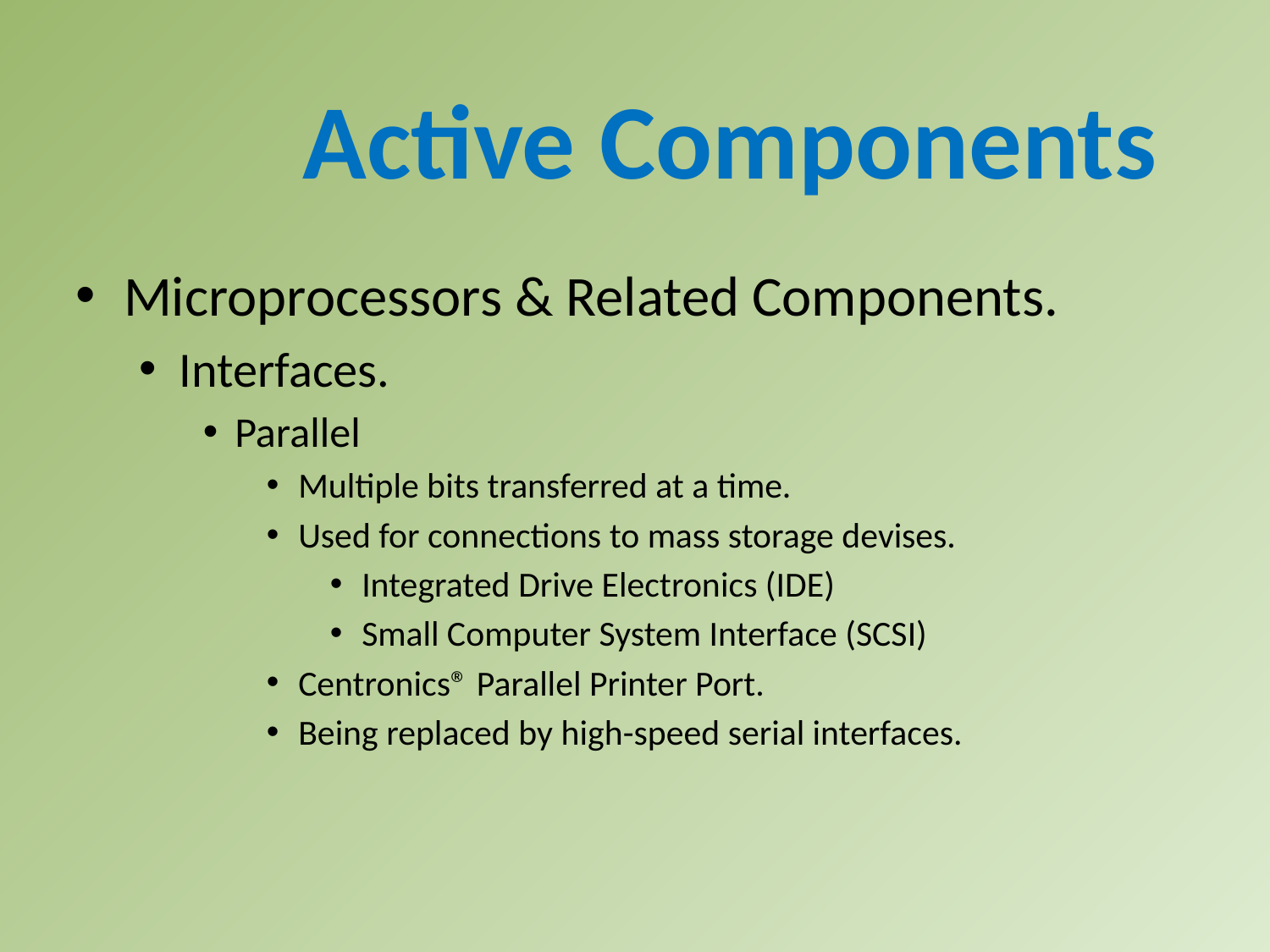

Active Components
Microprocessors & Related Components.
Interfaces.
Parallel
Multiple bits transferred at a time.
Used for connections to mass storage devises.
Integrated Drive Electronics (IDE)
Small Computer System Interface (SCSI)
Centronics® Parallel Printer Port.
Being replaced by high-speed serial interfaces.